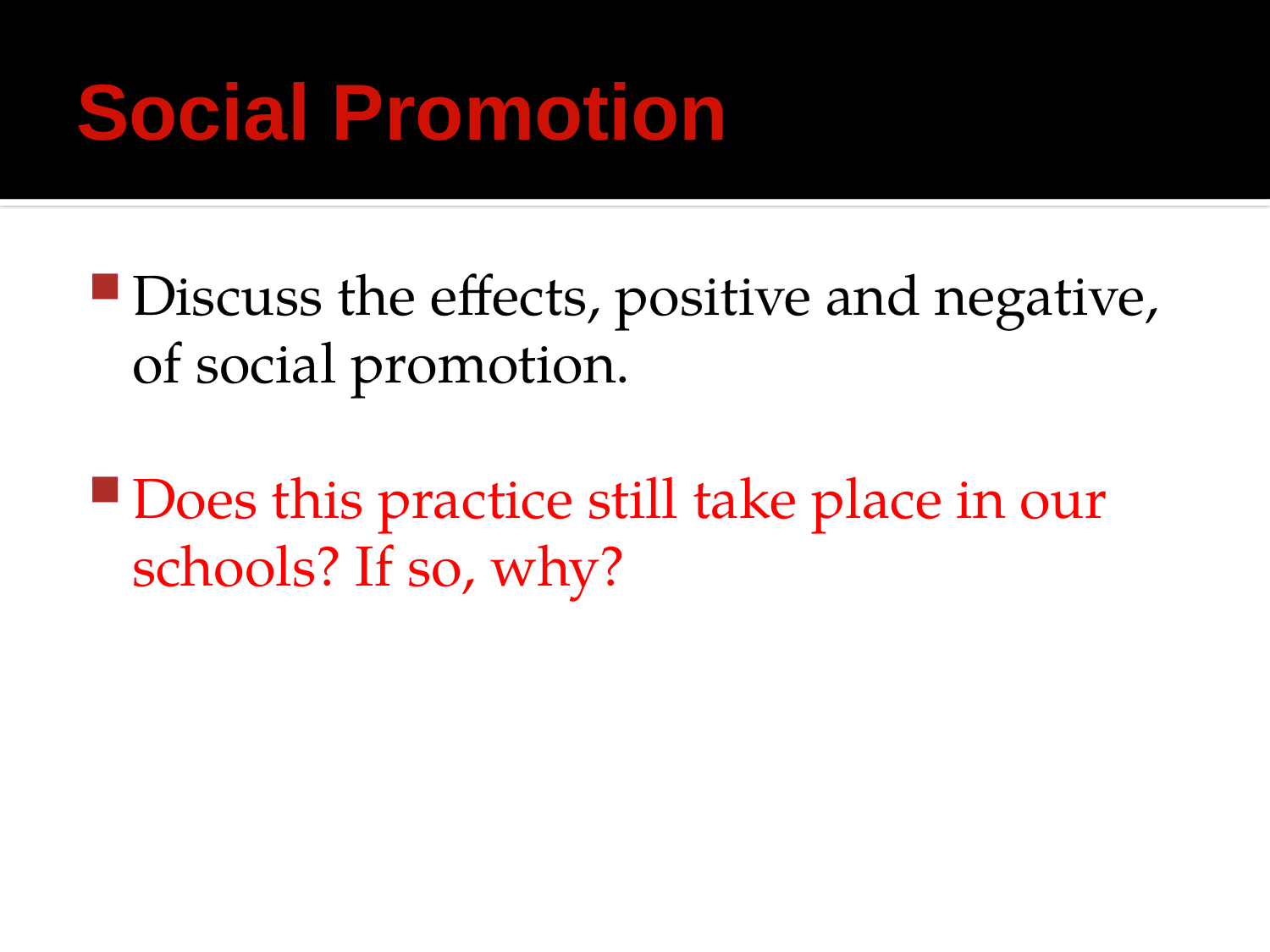

# Social Promotion
Discuss the effects, positive and negative, of social promotion.

Does this practice still take place in our schools? If so, why?